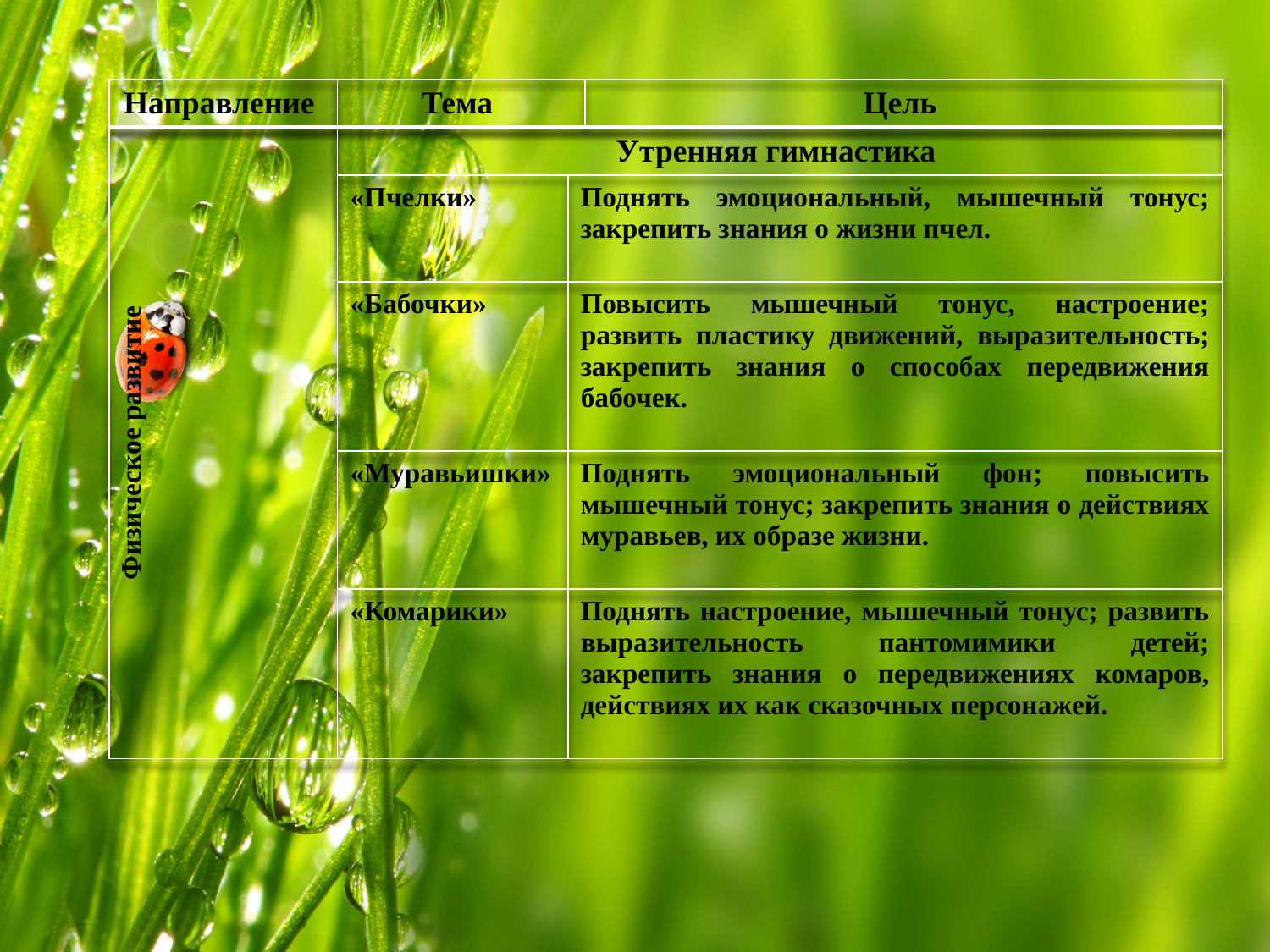

| Направление | Тема |  | Цель |
| --- | --- | --- | --- |
| Физическое развитие | Утренняя гимнастика |  |  |
|  | «Пчелки» | Поднять эмоциональный, мышечный тонус; закрепить знания о жизни пчел. |  |
|  | «Бабочки» | Повысить мышечный тонус, настроение; развить плас­тику движений, выразительность; закрепить знания о способах передвижения бабочек. |  |
|  | «Муравьишки» | Поднять эмоциональный фон; повысить мышечный тонус; закрепить знания о действиях муравьев, их образе жизни. |  |
|  | «Комарики» | Поднять настроение, мышечный тонус; развить выразительность пантомимики детей; закрепить знания о передвижениях комаров, действиях их как сказочных персонажей. |  |